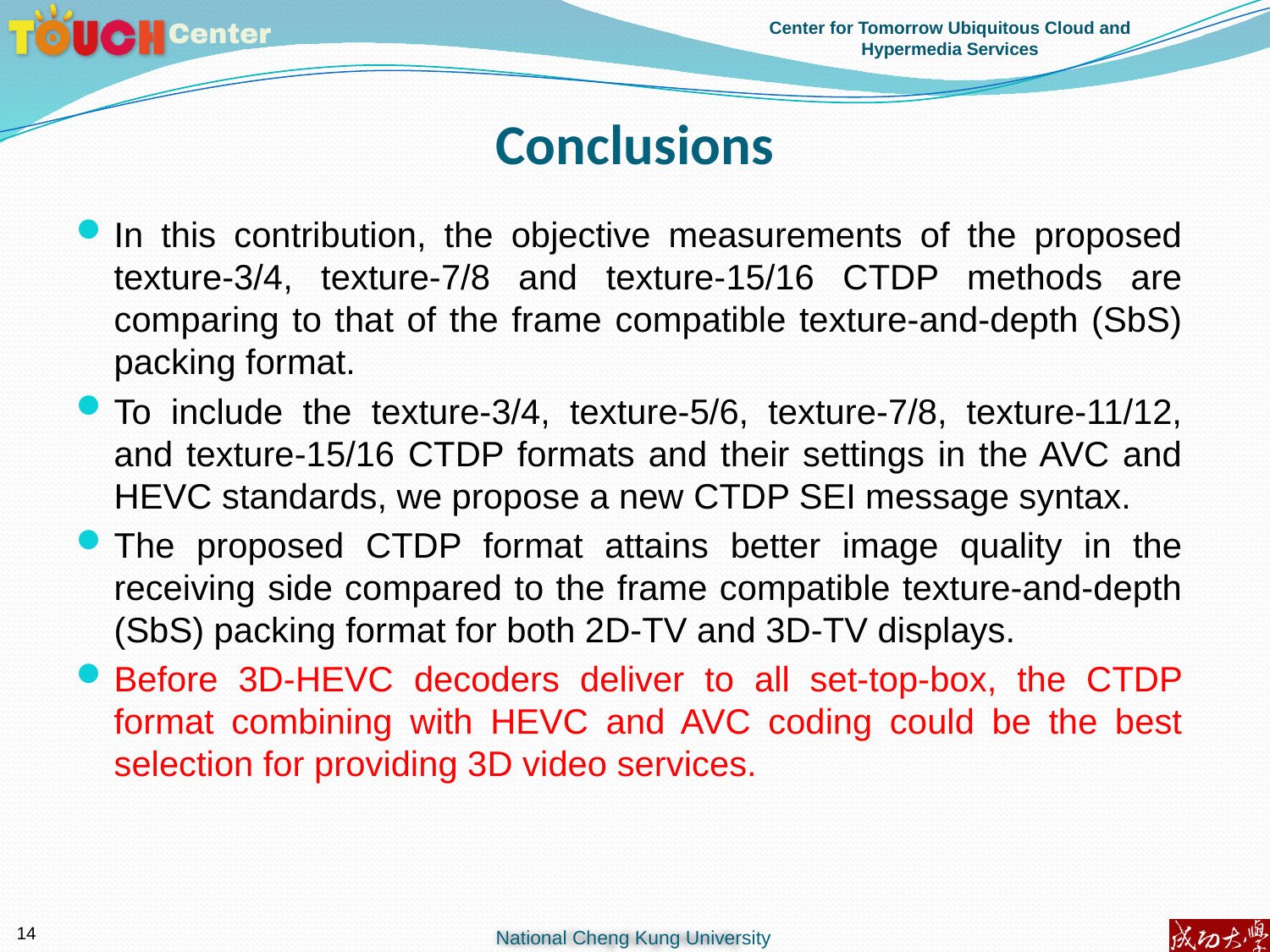

Conclusions
In this contribution, the objective measurements of the proposed texture-3/4, texture-7/8 and texture-15/16 CTDP methods are comparing to that of the frame compatible texture-and-depth (SbS) packing format.
To include the texture-3/4, texture-5/6, texture-7/8, texture-11/12, and texture-15/16 CTDP formats and their settings in the AVC and HEVC standards, we propose a new CTDP SEI message syntax.
The proposed CTDP format attains better image quality in the receiving side compared to the frame compatible texture-and-depth (SbS) packing format for both 2D-TV and 3D-TV displays.
Before 3D-HEVC decoders deliver to all set-top-box, the CTDP format combining with HEVC and AVC coding could be the best selection for providing 3D video services.